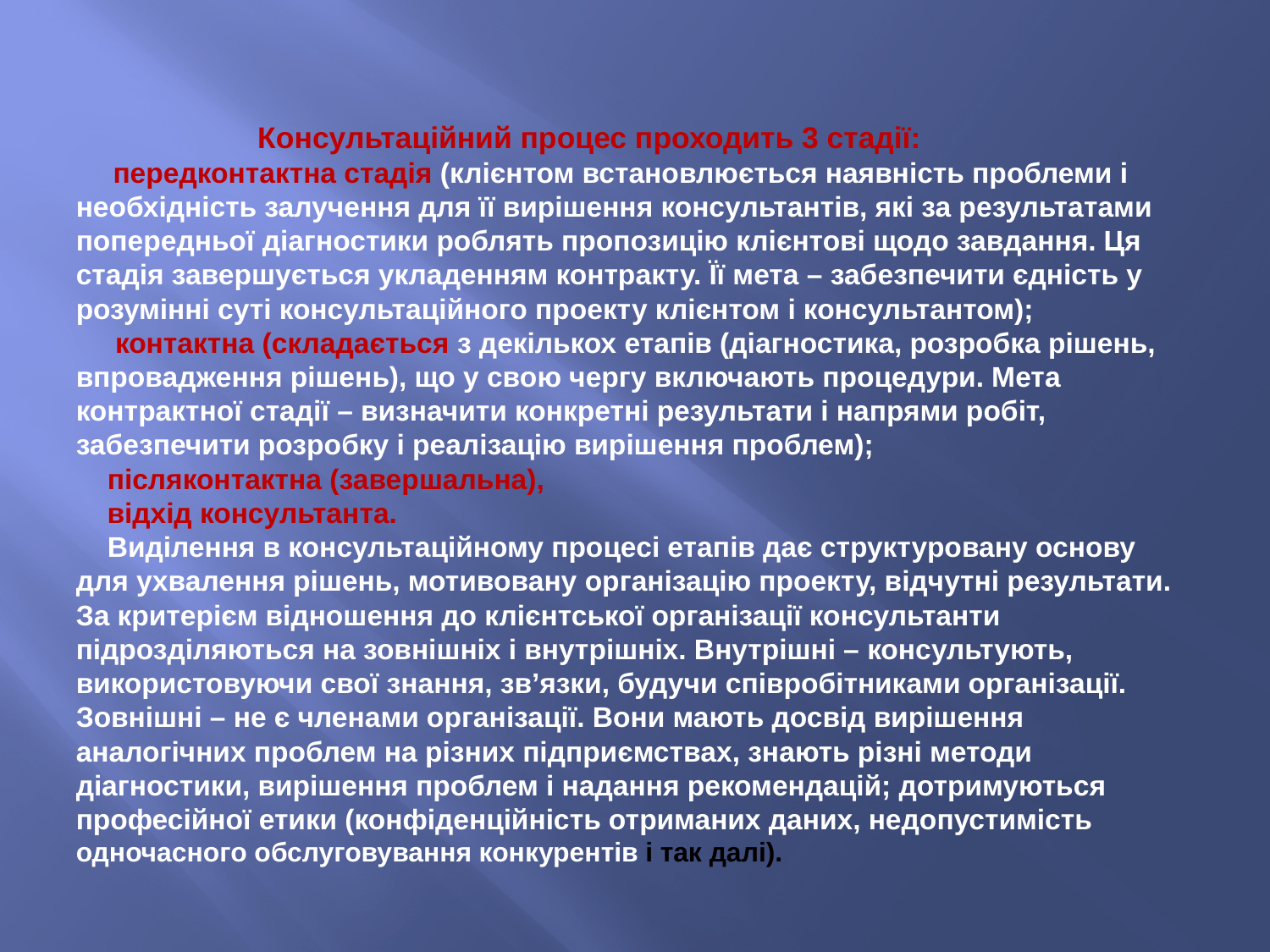

# Консультаційний процес проходить 3 стадії: передконтактна стадія (клієнтом встановлюється наявність проблеми і необхідність залучення для її вирішення консультантів, які за результатами попередньої діагностики роблять пропозицію клієнтові щодо завдання. Ця стадія завершується укладенням контракту. Її мета – забезпечити єдність у розумінні суті консультаційного проекту клієнтом і консультантом); контактна (складається з декількох етапів (діагностика, розробка рішень, впровадження рішень), що у свою чергу включають процедури. Мета контрактної стадії – визначити конкретні результати і напрями робіт, забезпечити розробку і реалізацію вирішення проблем); післяконтактна (завершальна), відхід консультанта. Виділення в консультаційному процесі етапів дає структуровану основу для ухвалення рішень, мотивовану організацію проекту, відчутні результати. За критерієм відношення до клієнтської організації консультанти підрозділяються на зовнішніх і внутрішніх. Внутрішні – консультують, використовуючи свої знання, зв’язки, будучи співробітниками організації. Зовнішні – не є членами організації. Вони мають досвід вирішення аналогічних проблем на різних підприємствах, знають різні методи діагностики, вирішення проблем і надання рекомендацій; дотримуються професійної етики (конфіденційність отриманих даних, недопустимість одночасного обслуговування конкурентів і так далі).